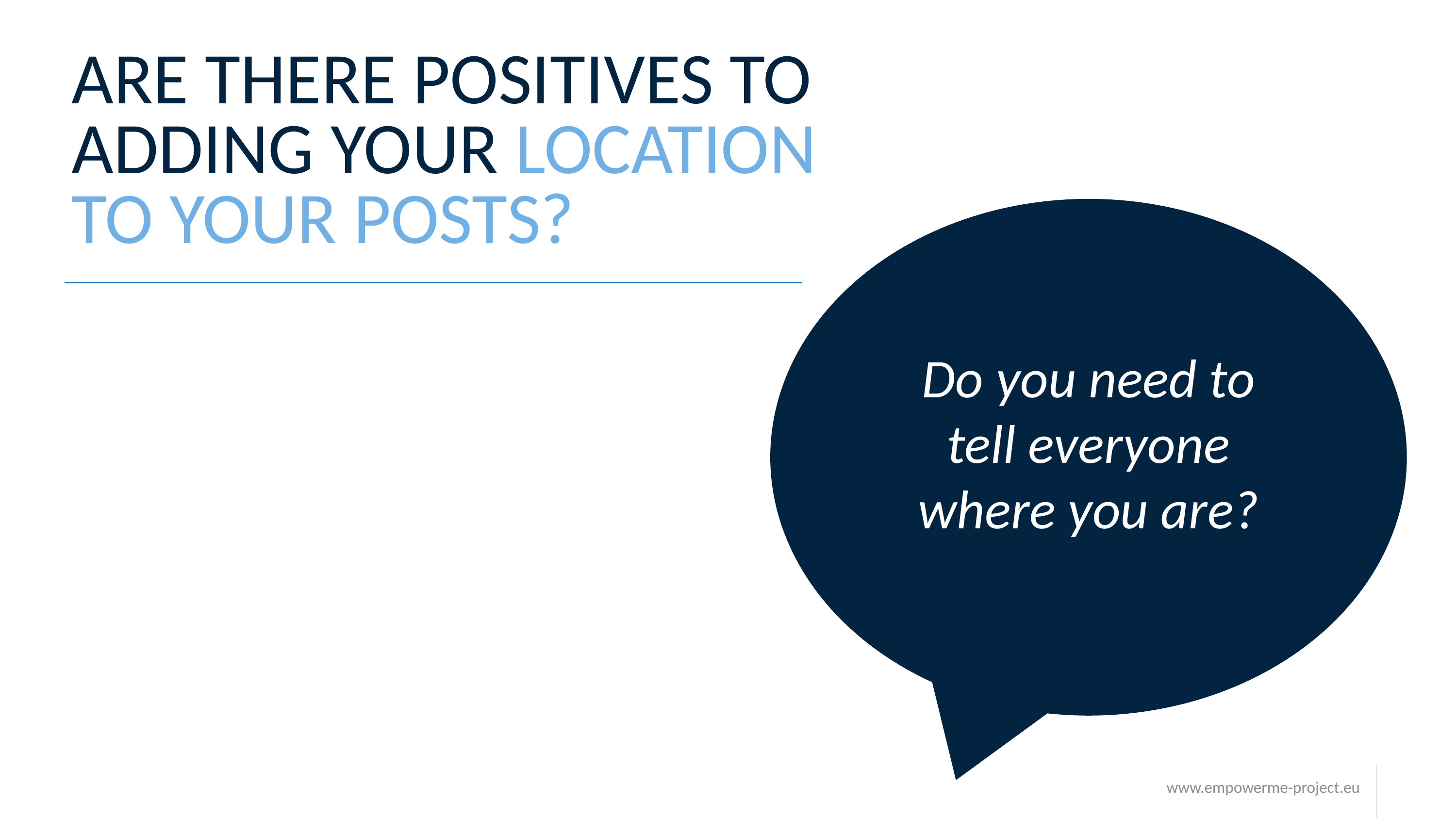

# ARE THERE POSITIVES TO ADDING YOUR LOCATION TO YOUR POSTS?

Do you need to tell everyone where you are?
www.empowerme-project.eu